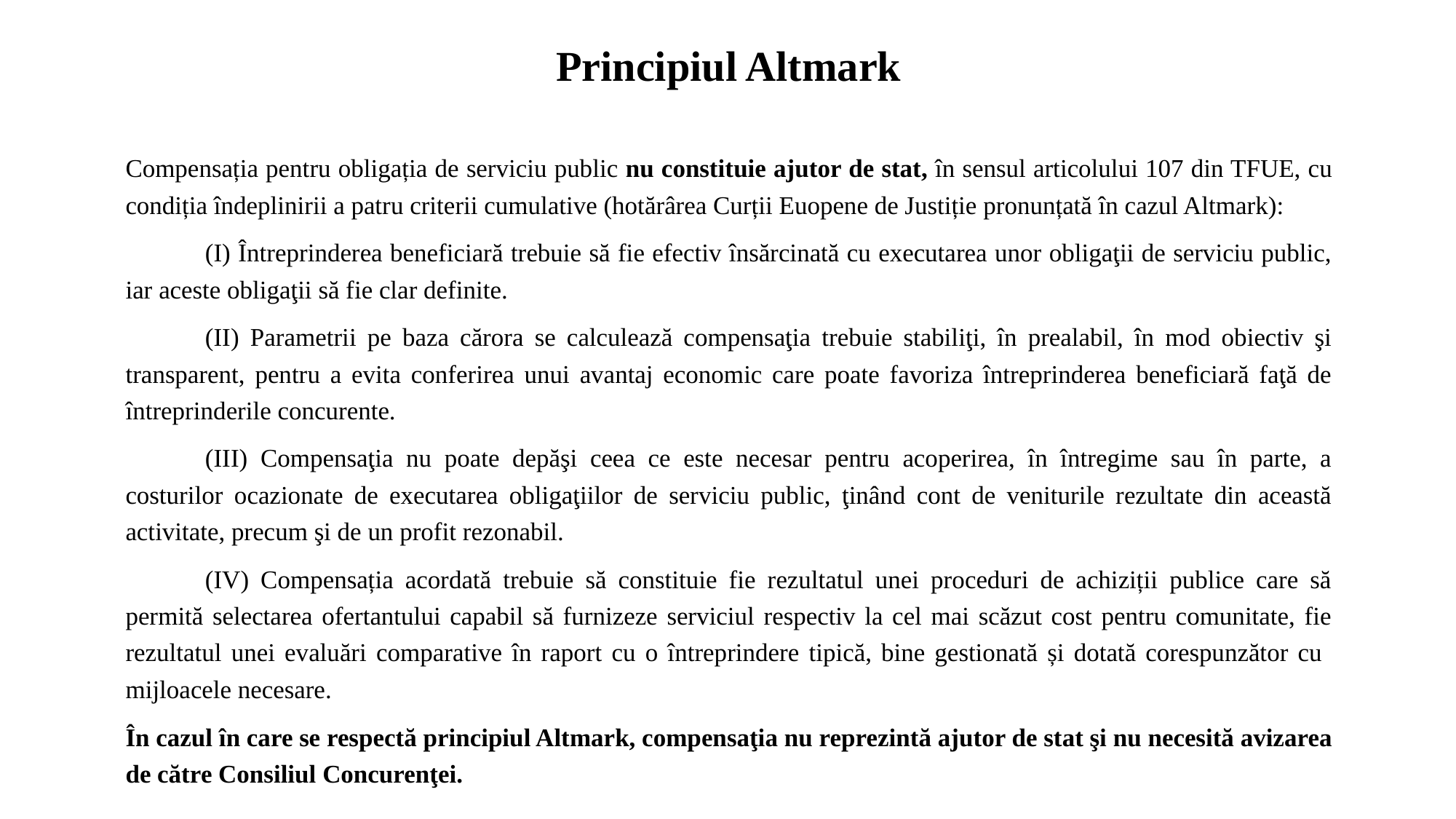

# Principiul Altmark
Compensația pentru obligația de serviciu public nu constituie ajutor de stat, în sensul articolului 107 din TFUE, cu condiția îndeplinirii a patru criterii cumulative (hotărârea Curții Euopene de Justiție pronunțată în cazul Altmark):
	(I) Întreprinderea beneficiară trebuie să fie efectiv însărcinată cu executarea unor obligaţii de serviciu public, iar aceste obligaţii să fie clar definite.
	(II) Parametrii pe baza cărora se calculează compensaţia trebuie stabiliţi, în prealabil, în mod obiectiv şi transparent, pentru a evita conferirea unui avantaj economic care poate favoriza întreprinderea beneficiară faţă de întreprinderile concurente.
	(III) Compensaţia nu poate depăşi ceea ce este necesar pentru acoperirea, în întregime sau în parte, a costurilor ocazionate de executarea obligaţiilor de serviciu public, ţinând cont de veniturile rezultate din această activitate, precum şi de un profit rezonabil.
	(IV) Compensația acordată trebuie să constituie fie rezultatul unei proceduri de achiziții publice care să permită selectarea ofertantului capabil să furnizeze serviciul respectiv la cel mai scăzut cost pentru comunitate, fie rezultatul unei evaluări comparative în raport cu o întreprindere tipică, bine gestionată și dotată corespunzător cu  mijloacele necesare.
În cazul în care se respectă principiul Altmark, compensaţia nu reprezintă ajutor de stat şi nu necesită avizarea de către Consiliul Concurenţei.